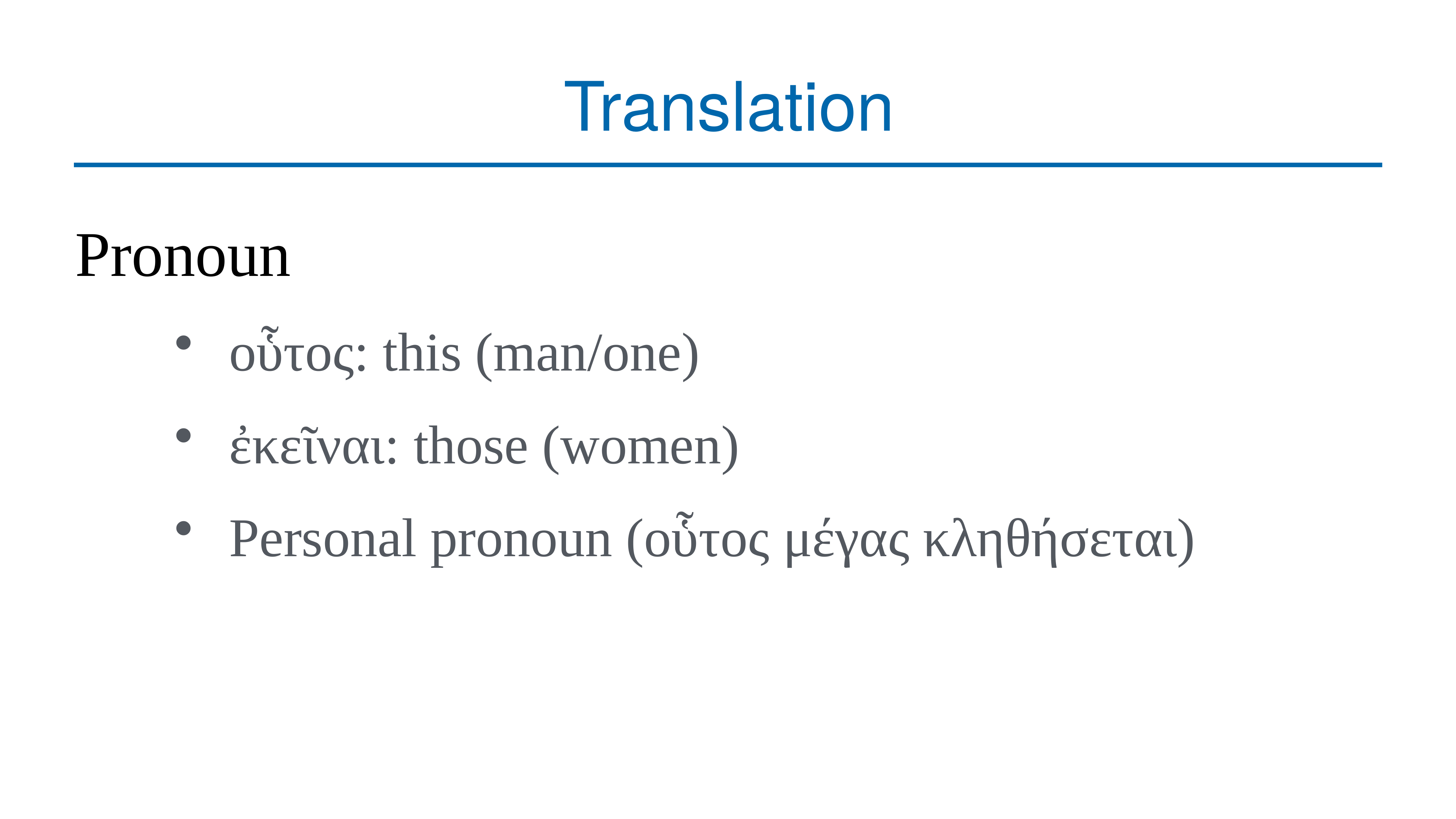

# Translation
Pronoun
οὗτος: this (man/one)
ἐκεῖναι: those (women)
Personal pronoun (οὗτος μέγας κληθήσεται)